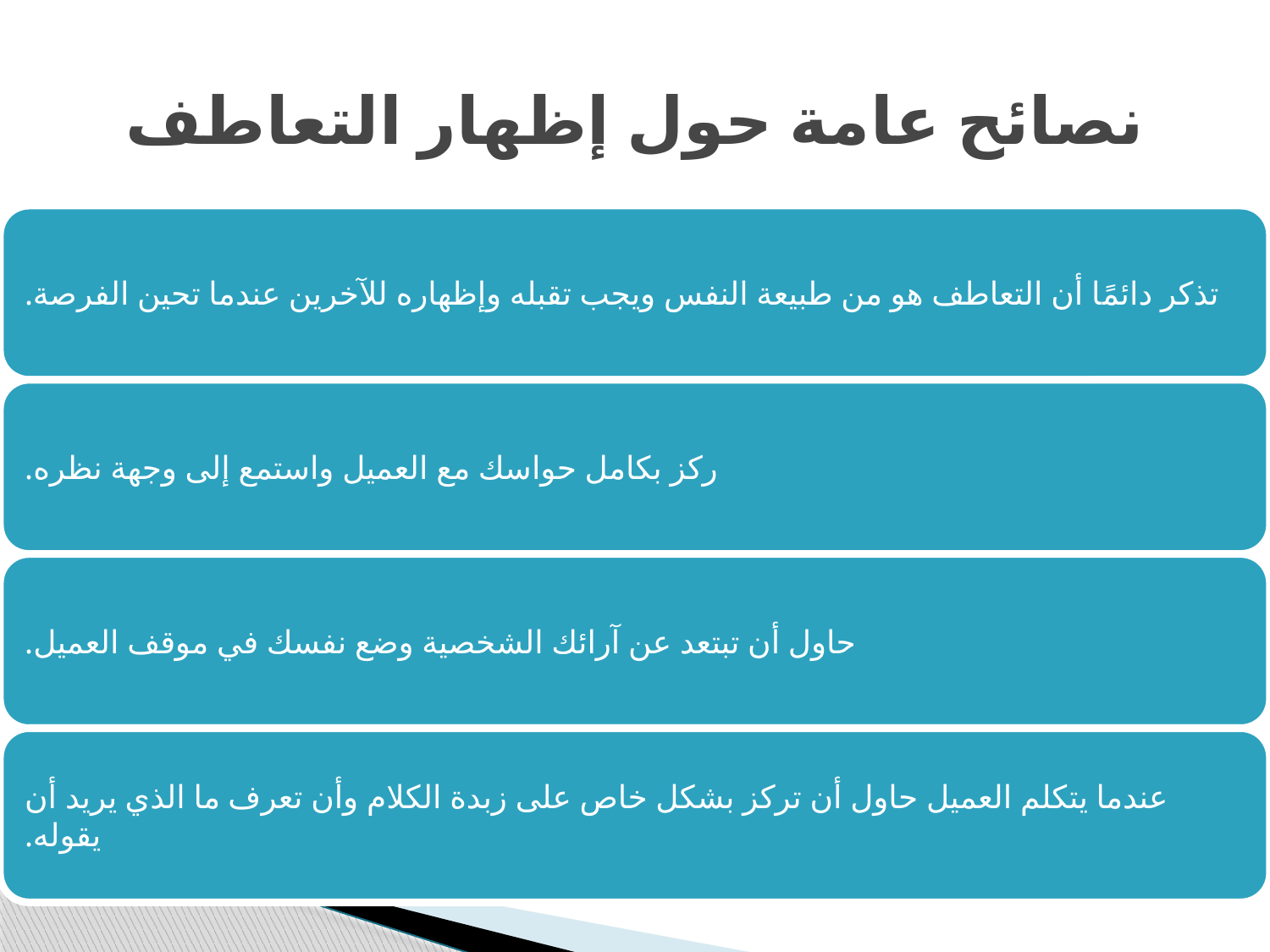

# نصائح عامة حول إظهار التعاطف
ركز بكامل حواسك مع العميل واستمع إلى وجهة نظره.
حاول أن تبتعد عن آرائك الشخصية وضع نفسك في موقف العميل.